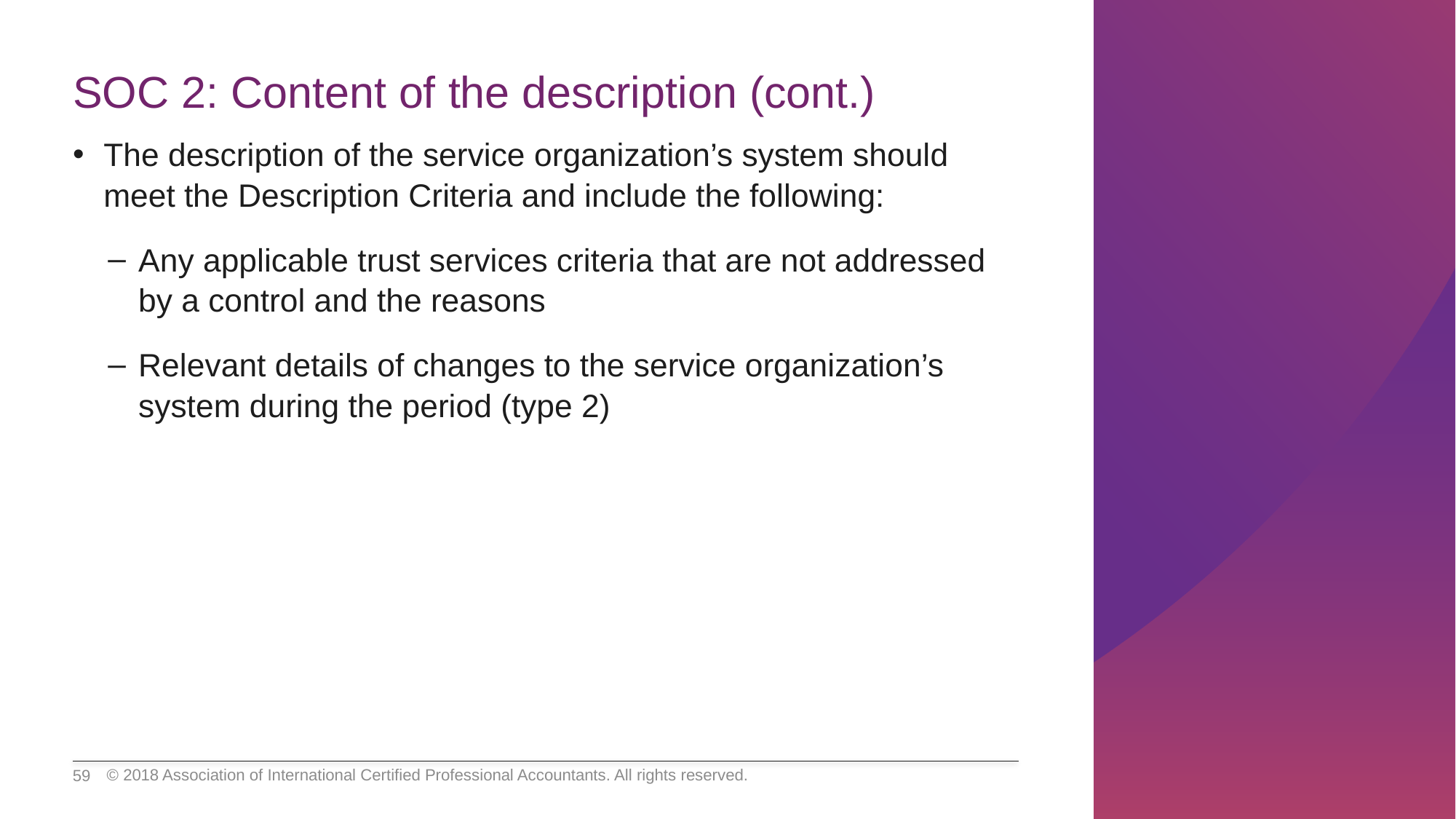

# SOC 2: Content of the description (cont.)
The description of the service organization’s system should meet the Description Criteria and include the following:
Any applicable trust services criteria that are not addressed by a control and the reasons
Relevant details of changes to the service organization’s system during the period (type 2)

© 2018 Association of International Certified Professional Accountants. All rights reserved.
59